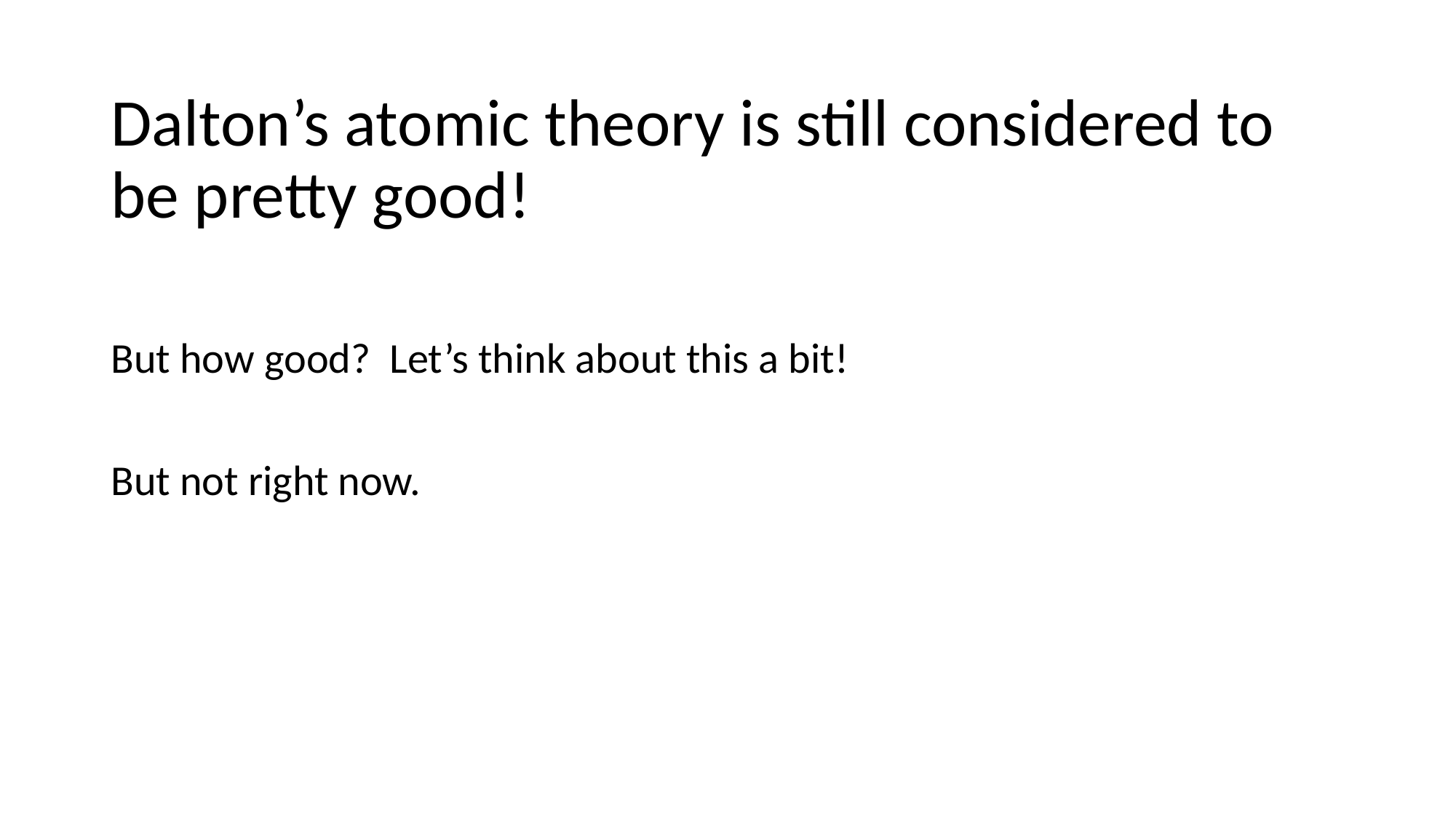

# Dalton’s atomic theory is still considered to be pretty good!
But how good?  Let’s think about this a bit!

But not right now.